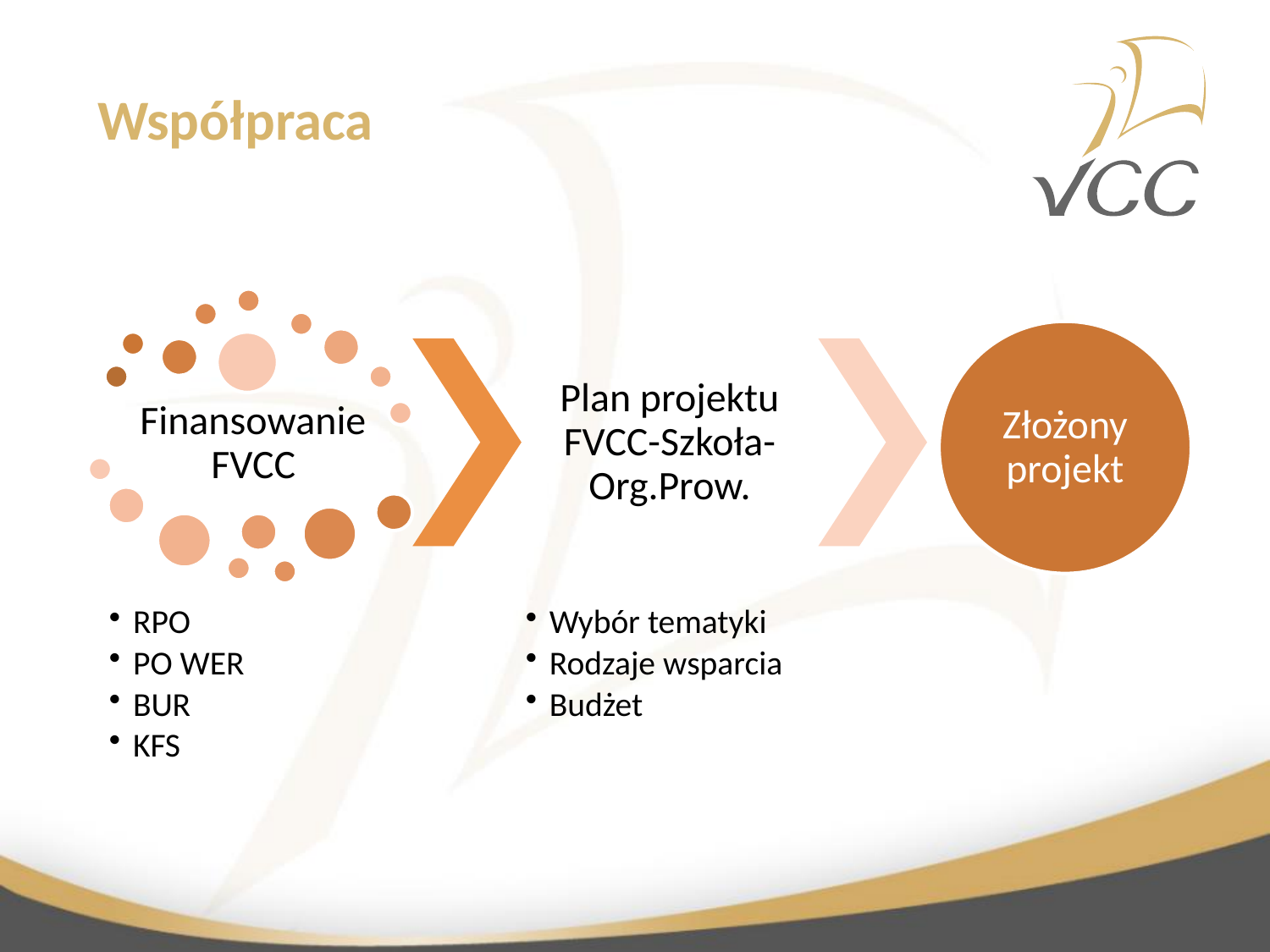

# Współpraca
Finansowanie
FVCC
RPO
PO WER
BUR
KFS
Plan projektu
FVCC-Szkoła-Org.Prow.
Wybór tematyki
Rodzaje wsparcia
Budżet
Złożony projekt